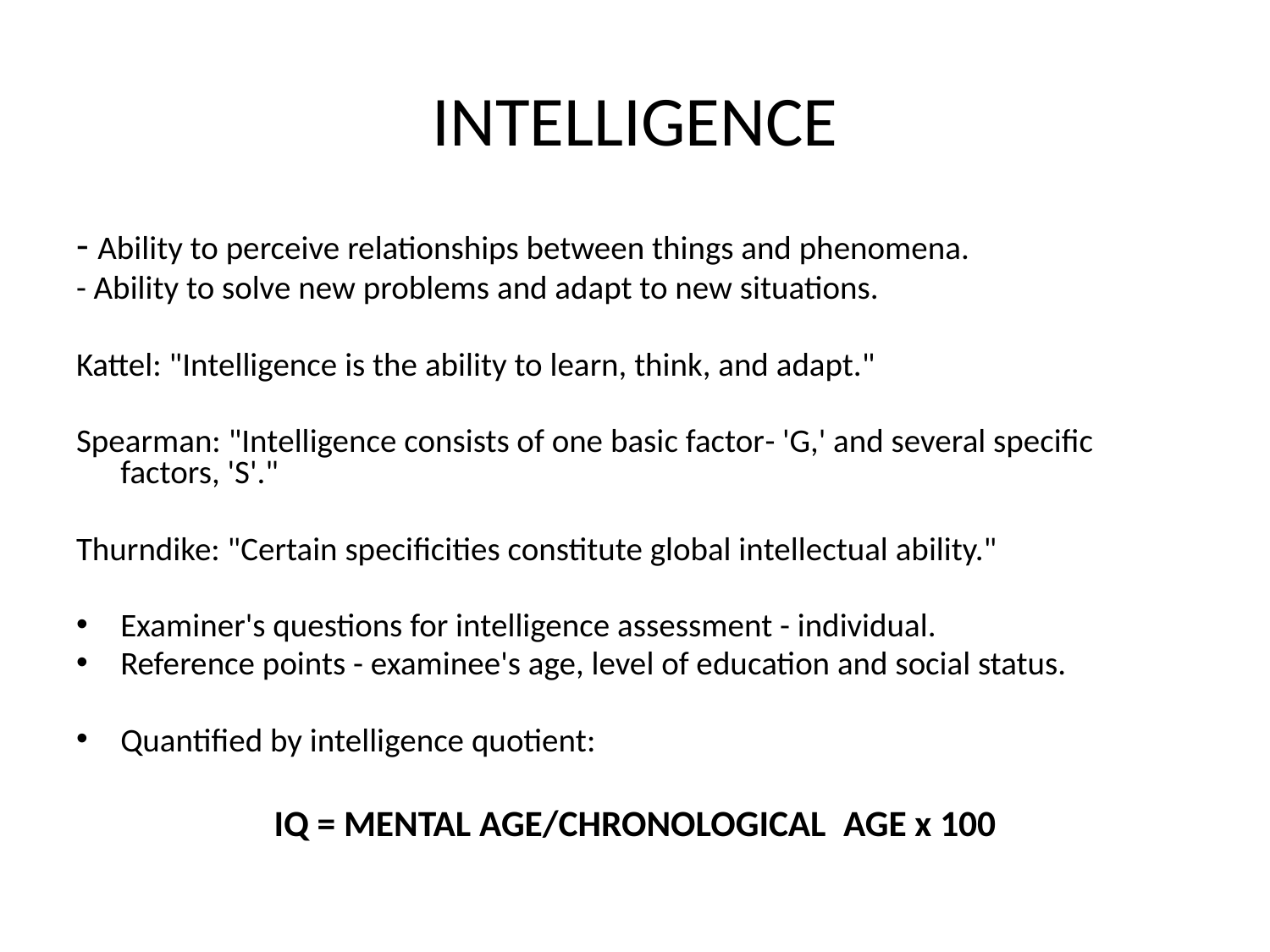

# INTELLIGENCE
- Ability to perceive relationships between things and phenomena.
- Ability to solve new problems and adapt to new situations.

Kattel: "Intelligence is the ability to learn, think, and adapt."

Spearman: "Intelligence consists of one basic factor- 'G,' and several specific factors, 'S'."

Thurndike: "Certain specificities constitute global intellectual ability."

Examiner's questions for intelligence assessment - individual.
Reference points - examinee's age, level of education and social status.

Quantified by intelligence quotient:

IQ = MENTAL AGE/CHRONOLOGICAL  AGE x 100